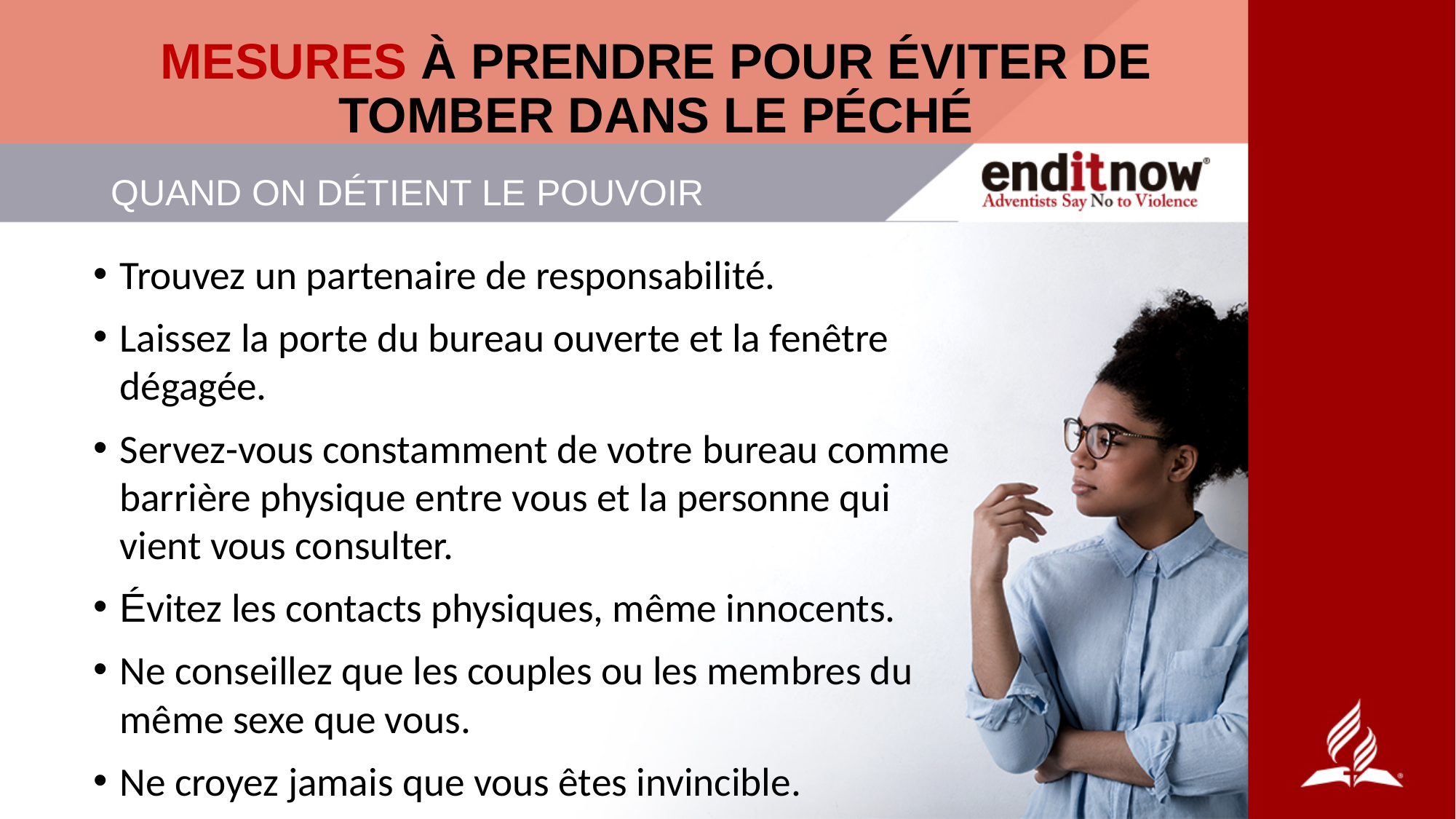

# MESURES À PRENDRE POUR ÉVITER DE TOMBER DANS LE PÉCHÉ
QUAND ON DÉTIENT LE POUVOIR
Trouvez un partenaire de responsabilité.
Laissez la porte du bureau ouverte et la fenêtre dégagée.
Servez-vous constamment de votre bureau comme barrière physique entre vous et la personne qui vient vous consulter.
Évitez les contacts physiques, même innocents.
Ne conseillez que les couples ou les membres du même sexe que vous.
Ne croyez jamais que vous êtes invincible.